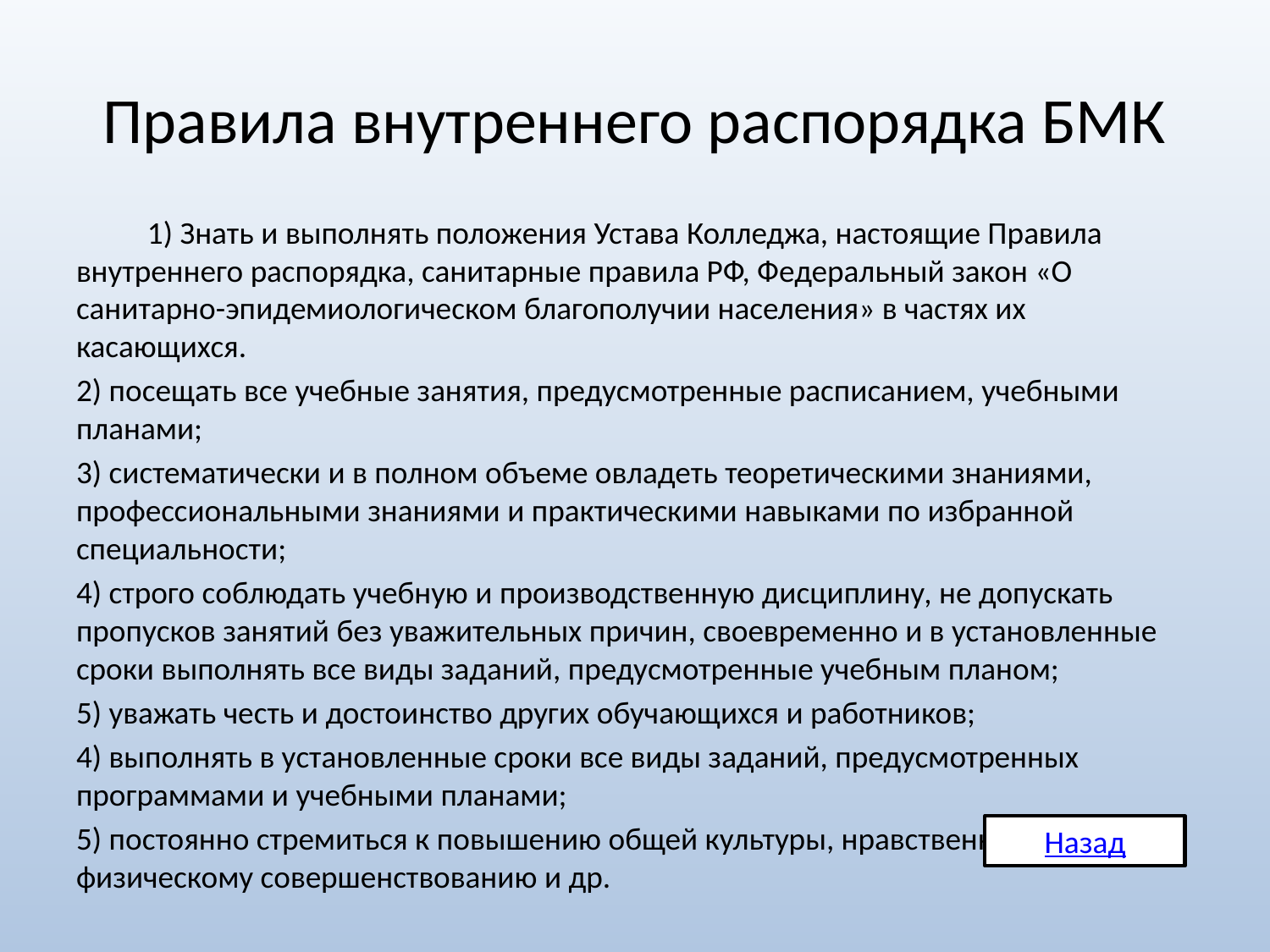

# Правила внутреннего распорядка БМК
	1) Знать и выполнять положения Устава Колледжа, настоящие Правила внутреннего распорядка, санитарные правила РФ, Федеральный закон «О санитарно-эпидемиологическом благополучии населения» в частях их касающихся.
2) посещать все учебные занятия, предусмотренные расписанием, учебными планами;
3) систематически и в полном объеме овладеть теоретическими знаниями, профессиональными знаниями и практическими навыками по избранной специальности;
4) строго соблюдать учебную и производственную дисциплину, не допускать пропусков занятий без уважительных причин, своевременно и в установленные сроки выполнять все виды заданий, предусмотренные учебным планом;
5) уважать честь и достоинство других обучающихся и работников;
4) выполнять в установленные сроки все виды заданий, предусмотренных программами и учебными планами;
5) постоянно стремиться к повышению общей культуры, нравственному и физическому совершенствованию и др.
Назад